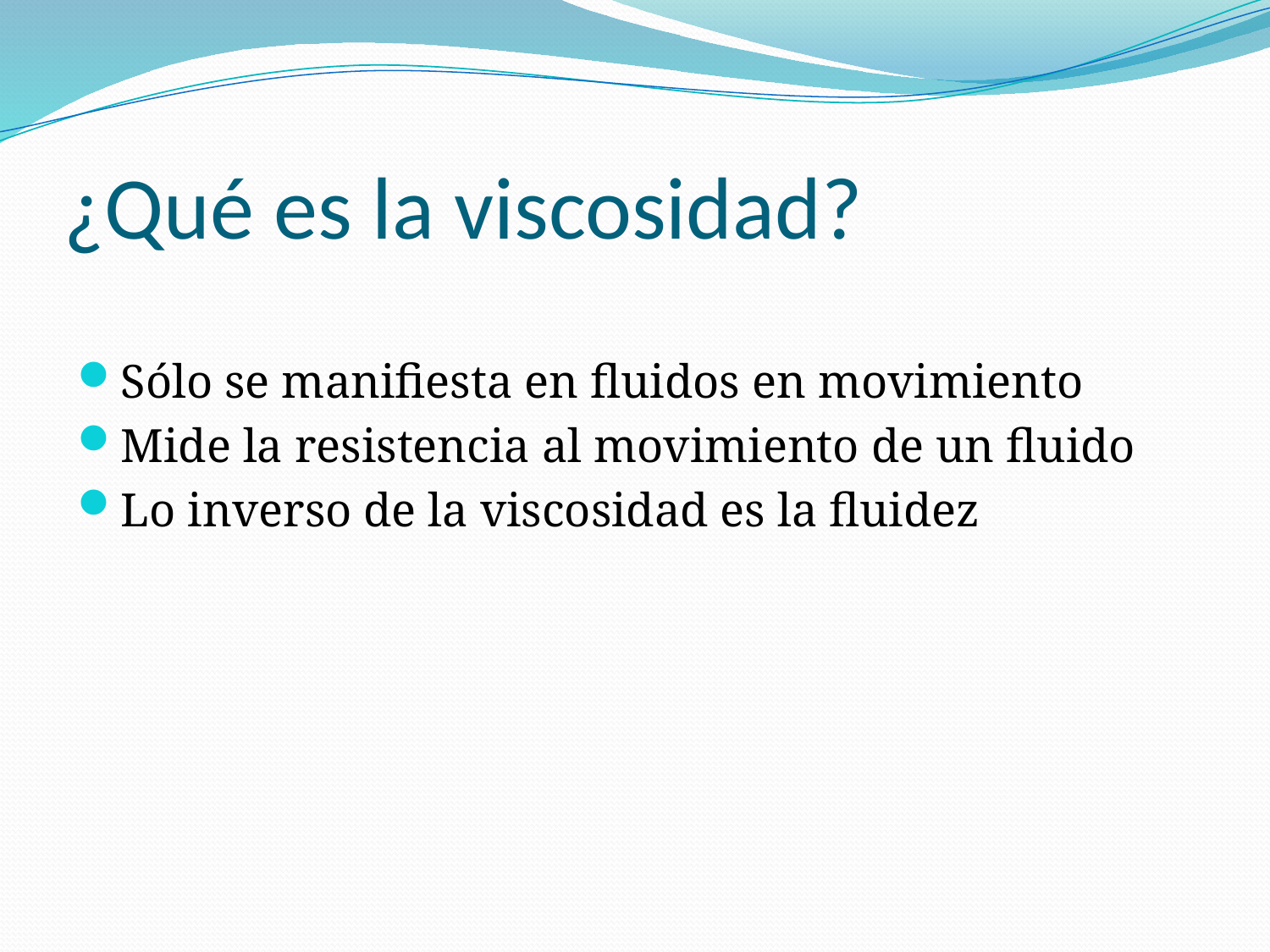

# ¿Qué es la viscosidad?
Sólo se manifiesta en fluidos en movimiento
Mide la resistencia al movimiento de un fluido
Lo inverso de la viscosidad es la fluidez